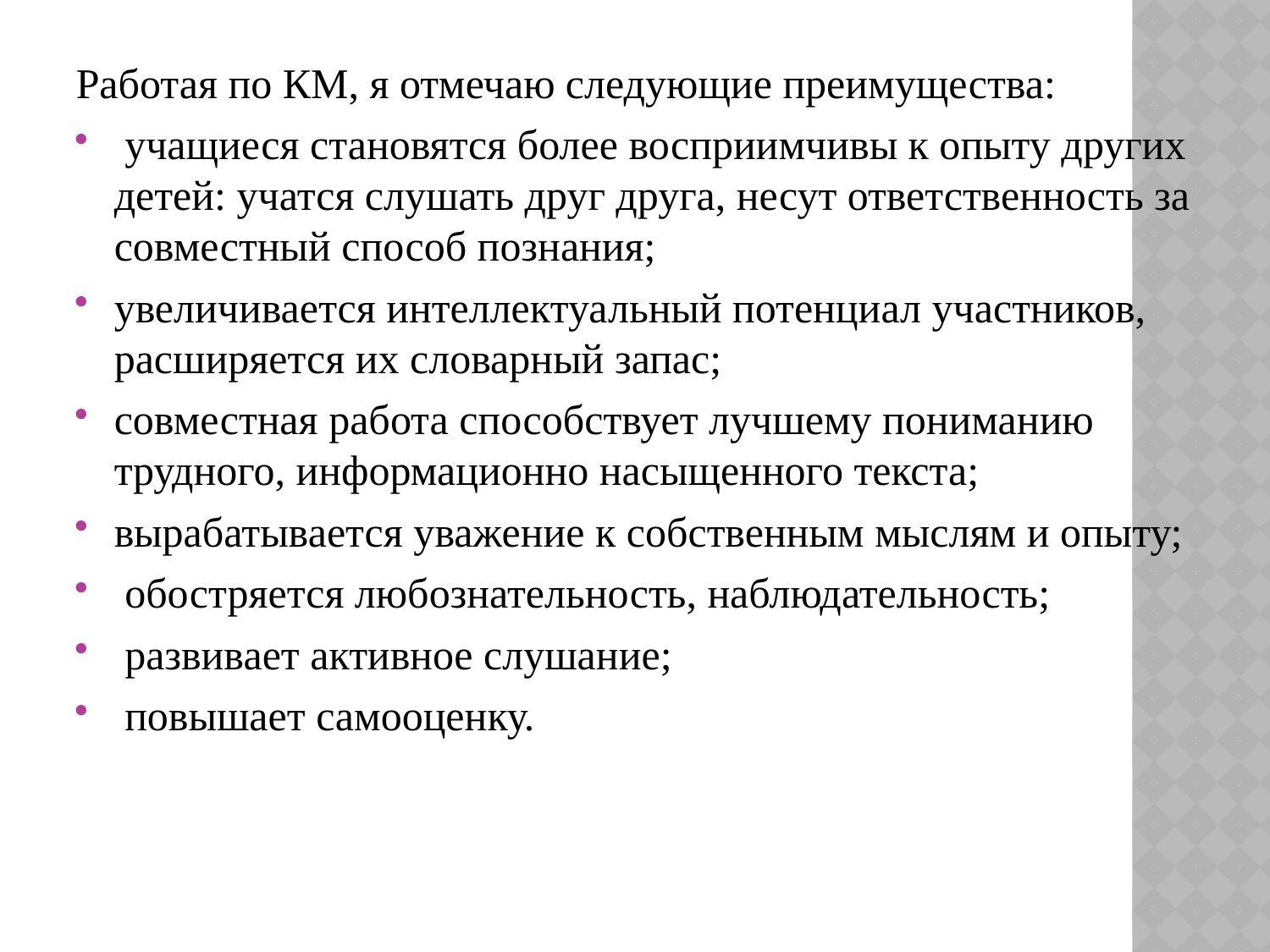

#
Работая по КМ, я отмечаю следующие преимущества:
 учащиеся становятся более восприимчивы к опыту других детей: учатся слушать друг друга, несут ответственность за совместный способ познания;
увеличивается интеллектуальный потенциал участников, расширяется их словарный запас;
совместная работа способствует лучшему пониманию трудного, информационно насыщенного текста;
вырабатывается уважение к собственным мыслям и опыту;
 обостряется любознательность, наблюдательность;
 развивает активное слушание;
 повышает самооценку.